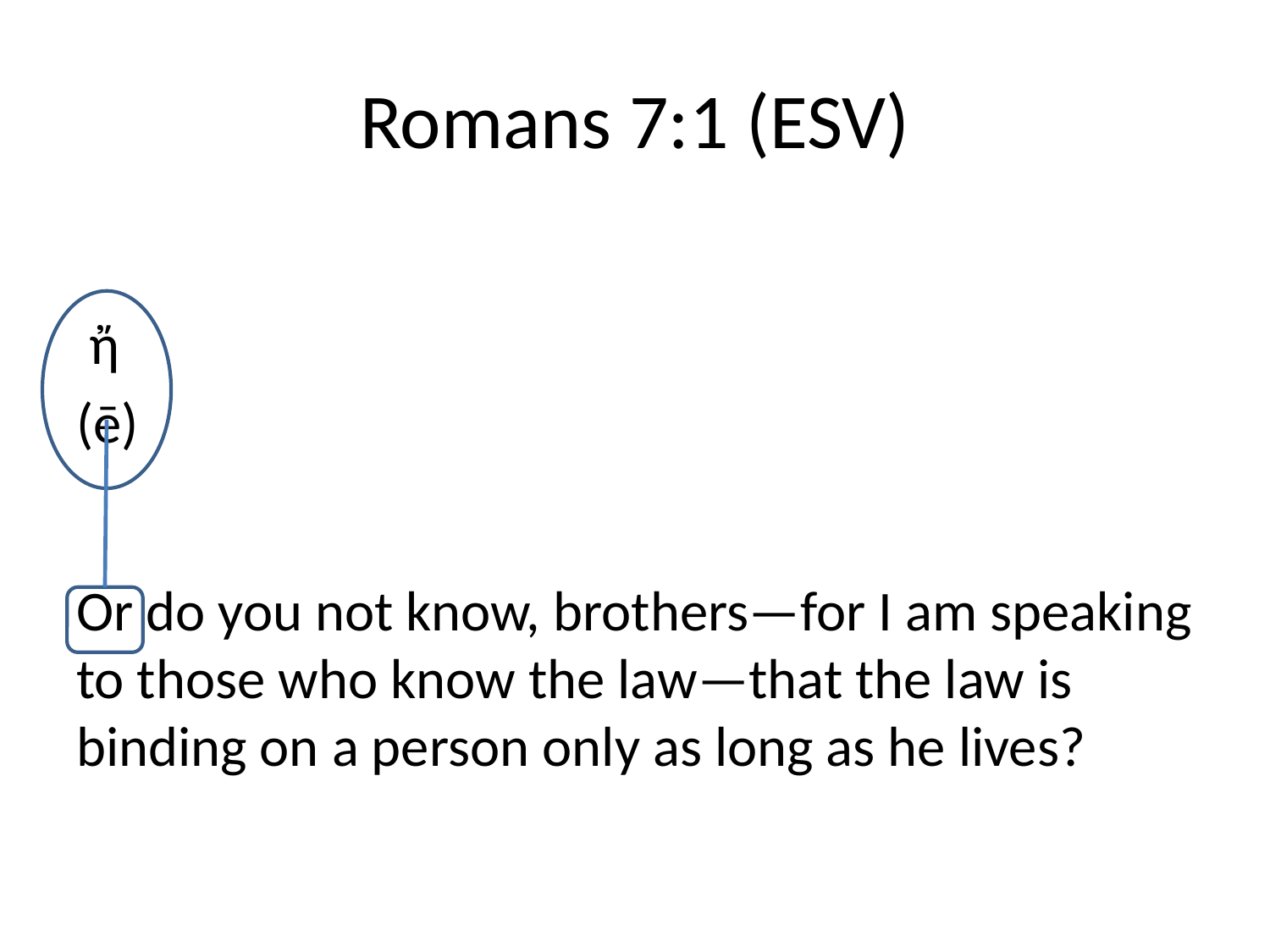

# Romans 7:1 (ESV)

 ἤ
(ē)

Or do you not know, brothers—for I am speaking to those who know the law—that the law is binding on a person only as long as he lives?